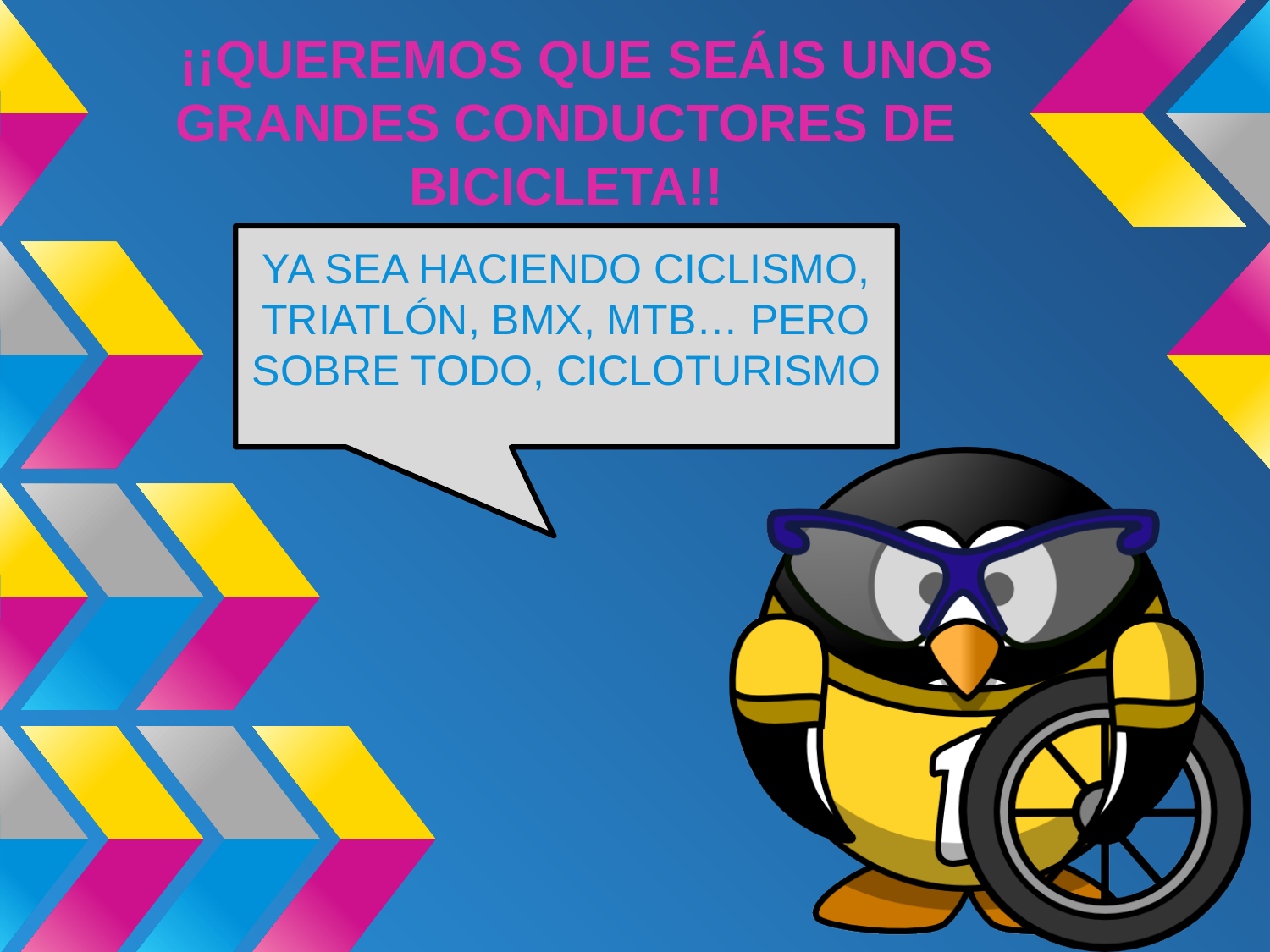

# ¡¡QUEREMOS QUE SEÁIS UNOS GRANDES CONDUCTORES DE BICICLETA!!

YA SEA HACIENDO CICLISMO, TRIATLÓN, BMX, MTB… PERO SOBRE TODO, CICLOTURISMO